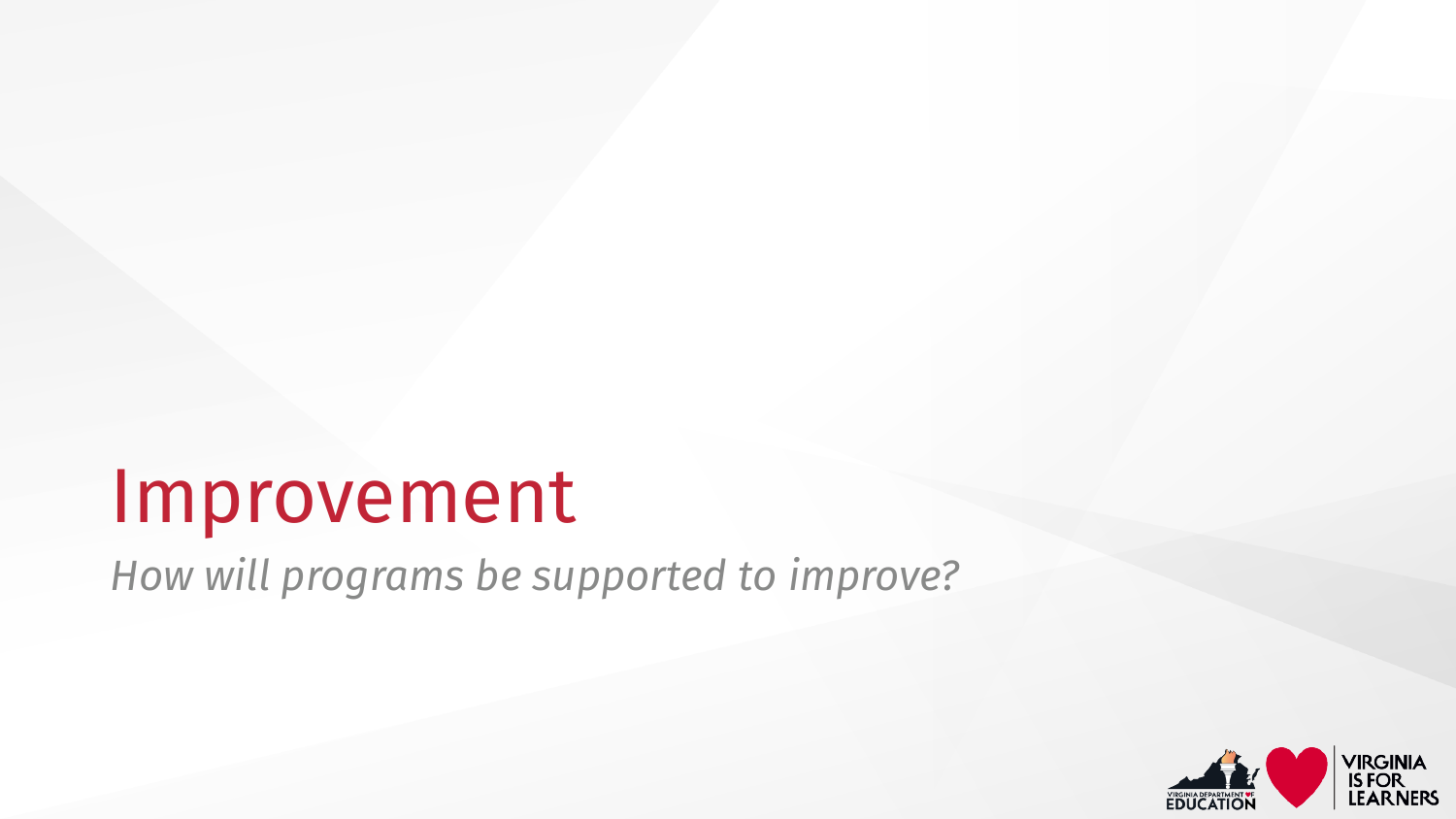

# Improvement
How will programs be supported to improve?